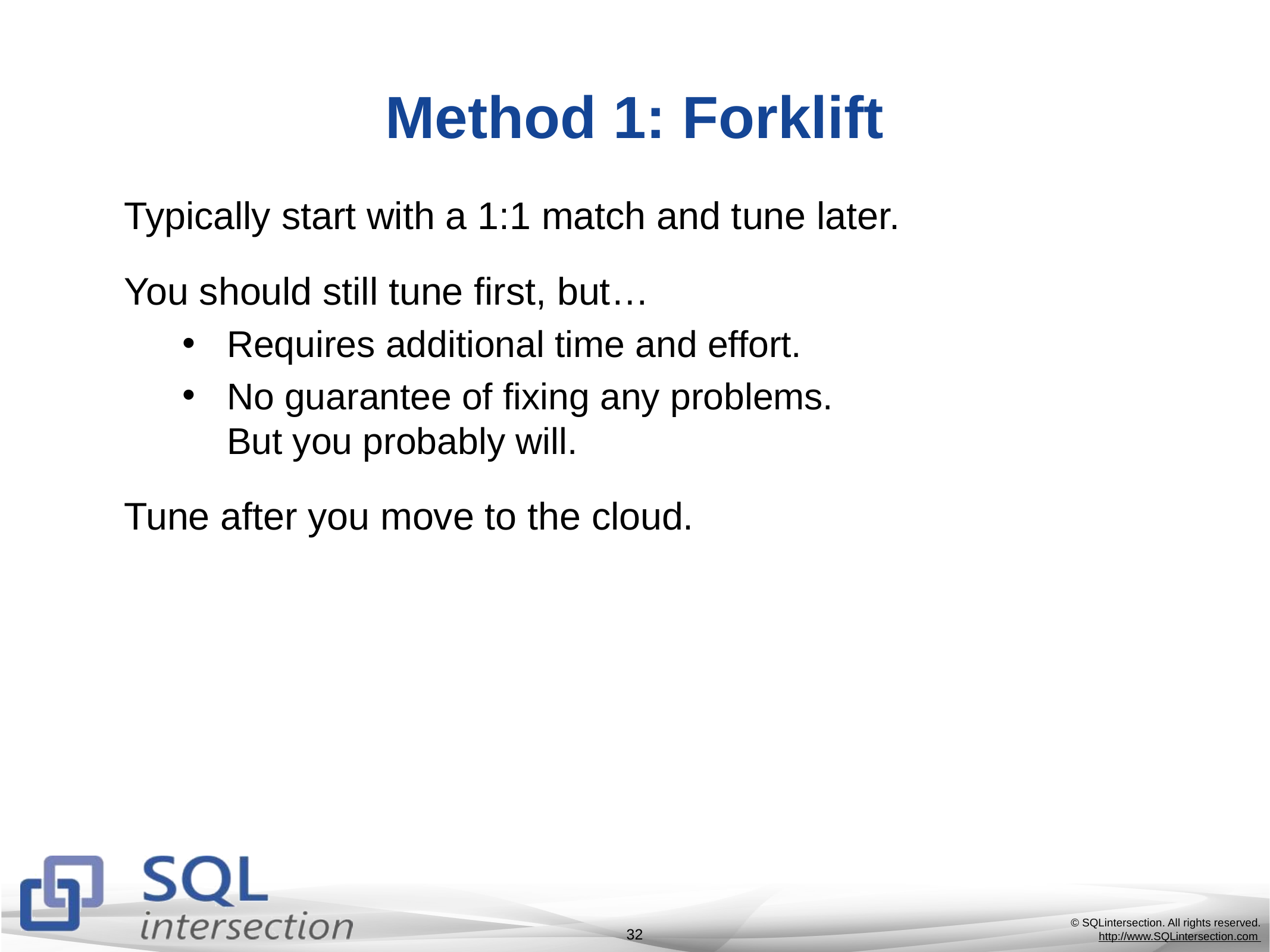

# Method 1: Forklift
Typically start with a 1:1 match and tune later.
You should still tune first, but…
Requires additional time and effort.
No guarantee of fixing any problems.
But you probably will.
Tune after you move to the cloud.